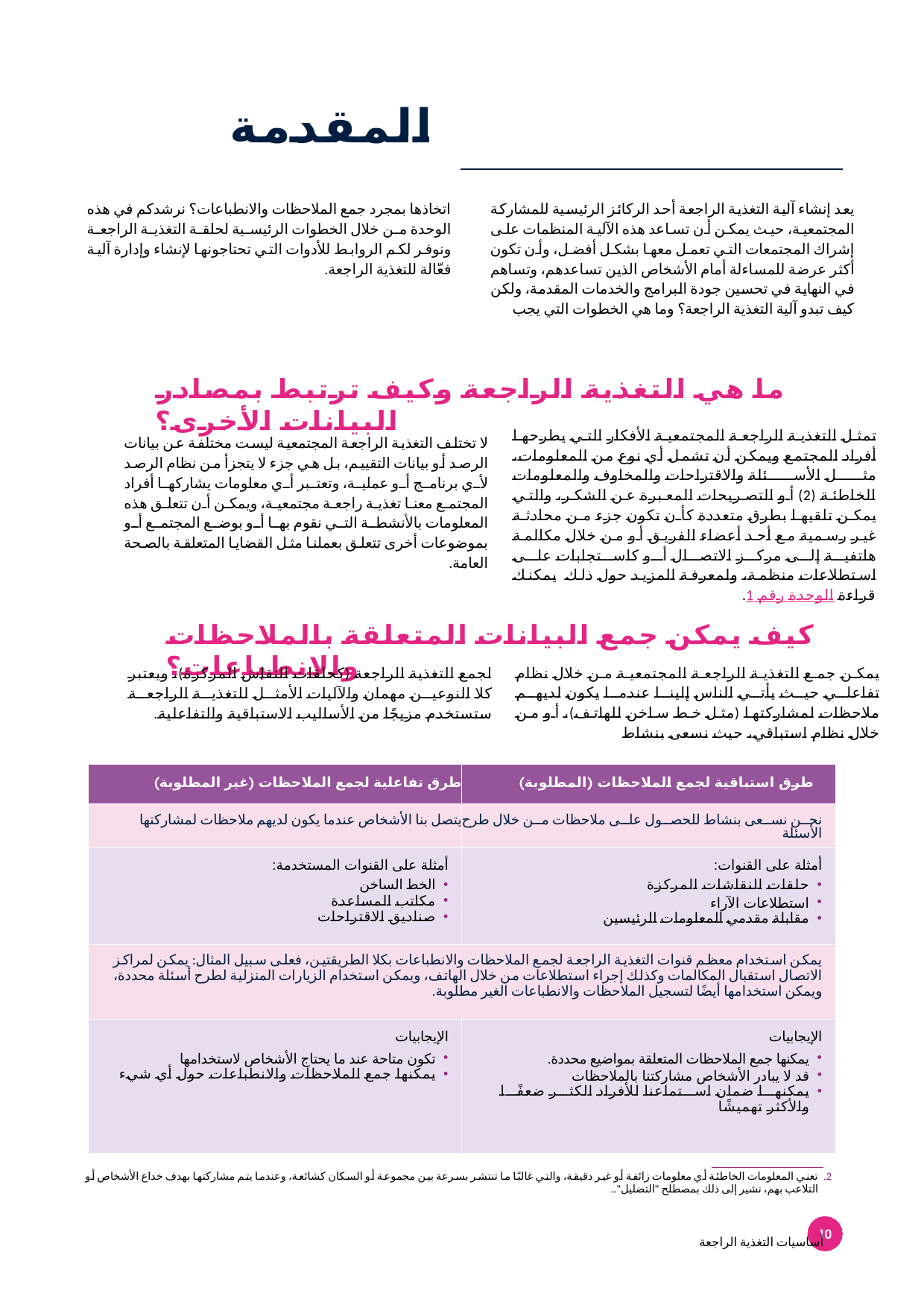

# المقدمة

اتخاذها بمجرد جمع الملاحظات والانطباعات؟ نرشدكم في هذه الوحدة من خلال الخطوات الرئيسية لحلقة التغذية الراجعة ونوفر لكم الروابط للأدوات التي تحتاجونها لإنشاء وإدارة آلية فعّالة للتغذية الراجعة.
يعد إنشاء آلية التغذية الراجعة أحد الركائز الرئيسية للمشاركة المجتمعية، حيث يمكن أن تساعد هذه الآلية المنظمات على إشراك المجتمعات التي تعمل معها بشكل أفضل، وأن تكون أكثر عرضة للمساءلة أمام الأشخاص الذين تساعدهم، وتساهم في النهاية في تحسين جودة البرامج والخدمات المقدمة، ولكن كيف تبدو آلية التغذية الراجعة؟ وما هي الخطوات التي يجب
ما هي التغذية الراجعة وكيف ترتبط بمصادر البيانات الأخرى؟
تمثل التغذية الراجعة المجتمعية الأفكار التي يطرحها أفراد المجتمع ويمكن أن تشمل أي نوع من المعلومات، مثل الأسئلة والاقتراحات والمخاوف والمعلومات الخاطئة (2) أو التصريحات المعبرة عن الشكر، والتي يمكن تلقيها بطرق متعددة كأن تكون جزء من محادثة غير رسمية مع أحد أعضاء الفريق أو من خلال مكالمة هاتفية إلى مركز الاتصال أو كاستجابات على استطلاعات منظمة، ولمعرفة المزيد حول ذلك  يمكنك قراءة الوحدة رقم 1.
لا تختلف التغذية الراجعة المجتمعية ليست مختلفة عن بيانات الرصد أو بيانات التقييم، بل هي جزء لا يتجزأ من نظام الرصد لأي برنامج أو عملية، وتعتبر أي معلومات يشاركها أفراد المجتمع معنا تغذية راجعة مجتمعية، ويمكن أن تتعلق هذه المعلومات بالأنشطة التي نقوم بها أو بوضع المجتمع أو بموضوعات أخرى تتعلق بعملنا مثل القضايا المتعلقة بالصحة العامة.
كيف يمكن جمع البيانات المتعلقة بالملاحظات والانطباعات؟
يمكن جمع التغذية الراجعة المجتمعية من خلال نظام تفاعلي حيث يأتي الناس إلينا عندما يكون لديهم ملاحظات لمشاركتها (مثل خط ساخن للهاتف)، أو من خلال نظام استباقي، حيث نسعى بنشاط
لجمع التغذية الراجعة (كحلقات النقاش المركزة)، ويعتبر كلا النوعين مهمان والآليات الأمثل للتغذية الراجعة ستستخدم مزيجًا من الأساليب الاستباقية والتفاعلية.
| طرق تفاعلية لجمع الملاحظات (غير المطلوبة) | طرق استباقية لجمع الملاحظات (المطلوبة) |
| --- | --- |
| يتصل بنا الأشخاص عندما يكون لديهم ملاحظات لمشاركتها | نحن نسعى بنشاط للحصول على ملاحظات من خلال طرح الأسئلة |
| أمثلة على القنوات المستخدمة: الخط الساخن مكاتب المساعدة صناديق الاقتراحات | أمثلة على القنوات: حلقات النقاشات المركزة استطلاعات الآراء مقابلة مقدمي المعلومات الرئيسين |
| يمكن استخدام معظم قنوات التغذية الراجعة لجمع الملاحظات والانطباعات بكلا الطريقتين، فعلى سبيل المثال: يمكن لمراكز الاتصال استقبال المكالمات وكذلك إجراء استطلاعات من خلال الهاتف، ويمكن استخدام الزيارات المنزلية لطرح أسئلة محددة، ويمكن استخدامها أيضًا لتسجيل الملاحظات والانطباعات الغير مطلوبة. |  |
| الإيجابيات تكون متاحة عند ما يحتاج الأشخاص لاستخدامها يمكنها جمع الملاحظات والانطباعات حول أي شيء | الإيجابيات يمكنها جمع الملاحظات المتعلقة بمواضيع محددة. قد لا يبادر الأشخاص مشاركتنا بالملاحظات يمكنها ضمان استماعنا للأفراد الكثر ضعفًا والأكثر تهميشًا |
2. تعني المعلومات الخاطئة أي معلومات زائفة أو غير دقيقة، والتي غالبًا ما تنتشر بسرعة بين مجموعة أو السكان كشائعة، وعندما يتم مشاركتها بهدف خداع الأشخاص أو التلاعب بهم، نشير إلى ذلك بمصطلح "التضليل"..

10
أساسيات التغذية الراجعة